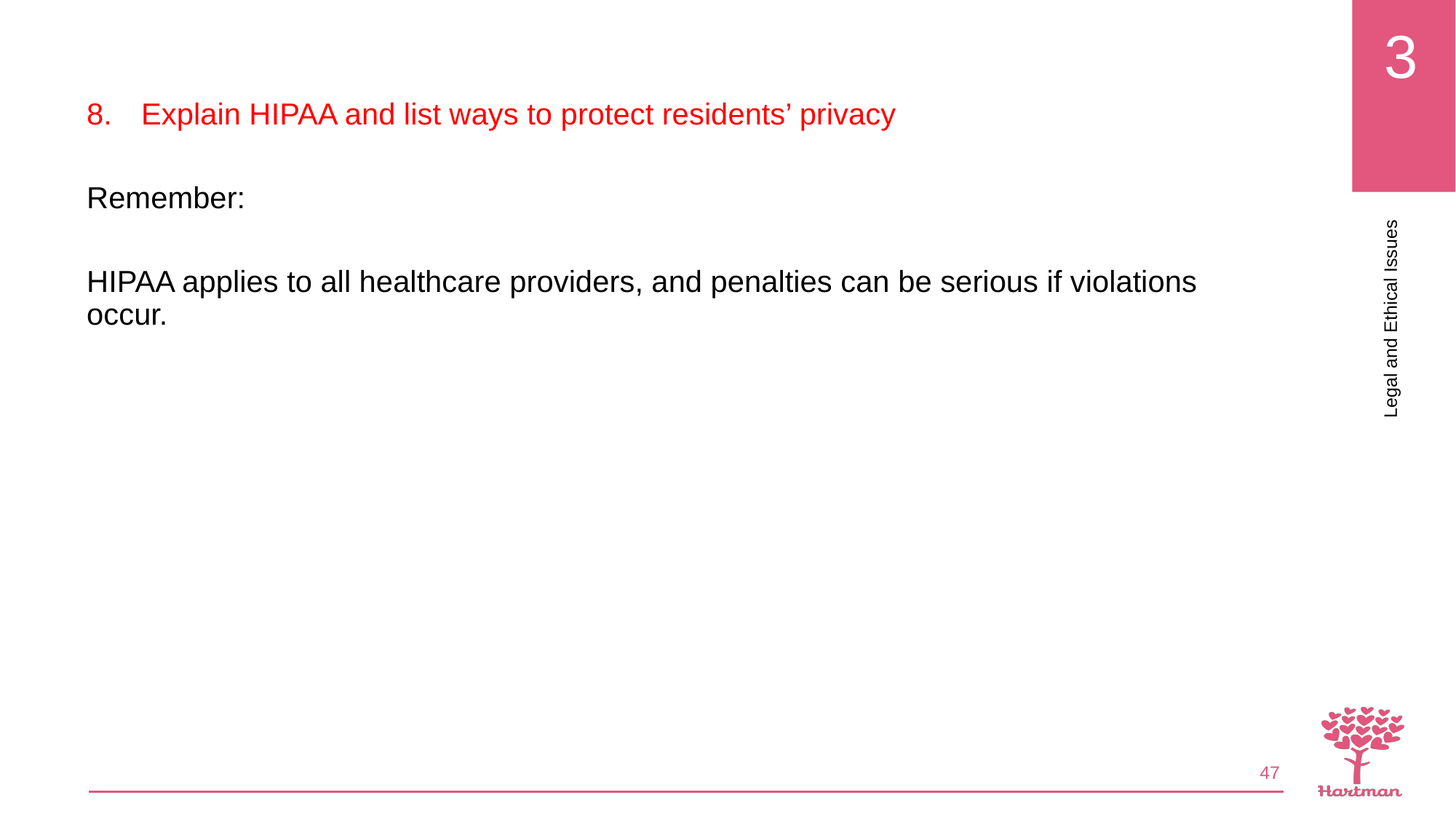

Explain HIPAA and list ways to protect residents’ privacy

Remember:

HIPAA applies to all healthcare providers, and penalties can be serious if violations occur.
47